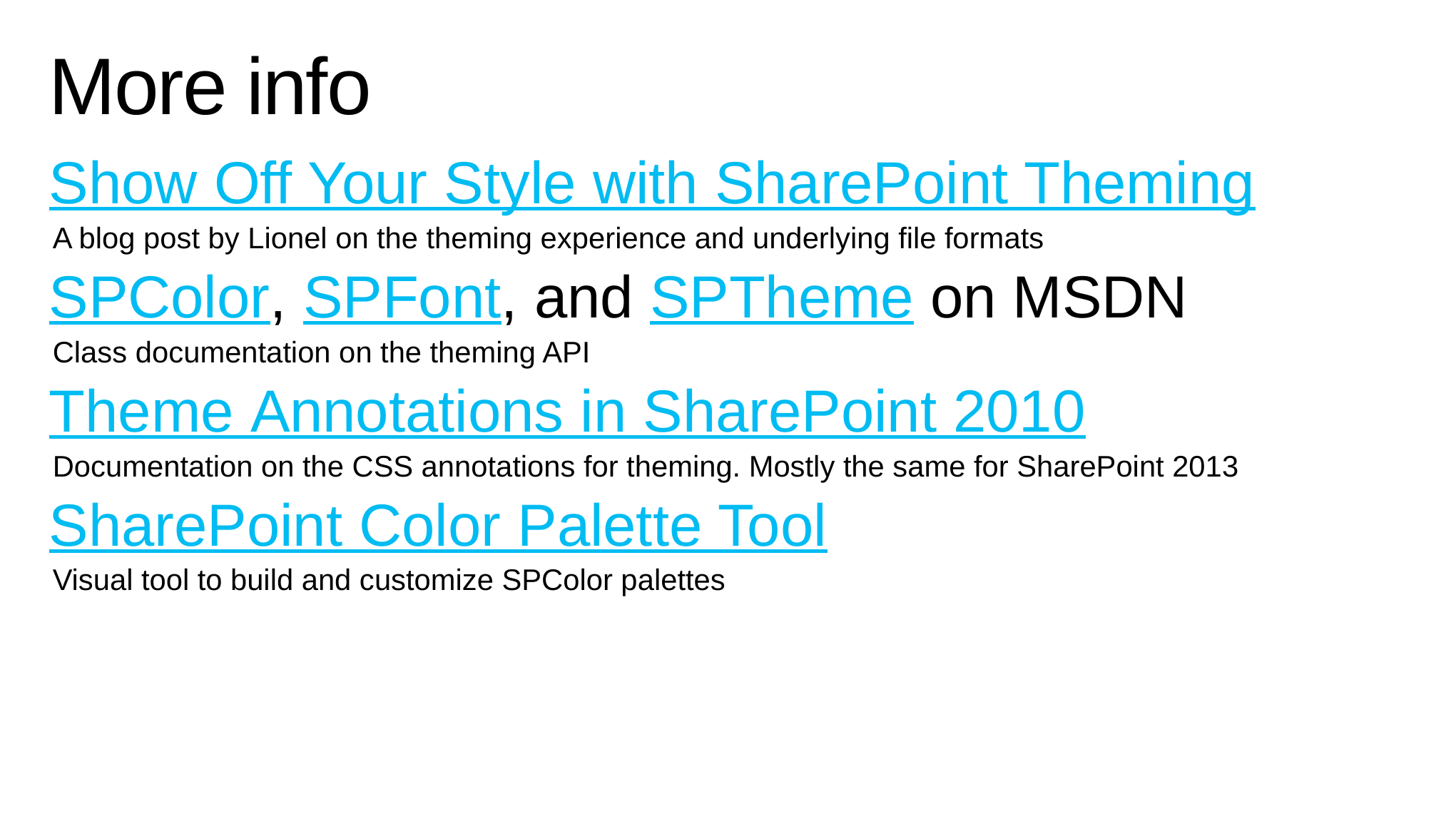

# More info
Show Off Your Style with SharePoint Theming
A blog post by Lionel on the theming experience and underlying file formats
SPColor, SPFont, and SPTheme on MSDN
Class documentation on the theming API
Theme Annotations in SharePoint 2010
Documentation on the CSS annotations for theming. Mostly the same for SharePoint 2013
SharePoint Color Palette Tool
Visual tool to build and customize SPColor palettes